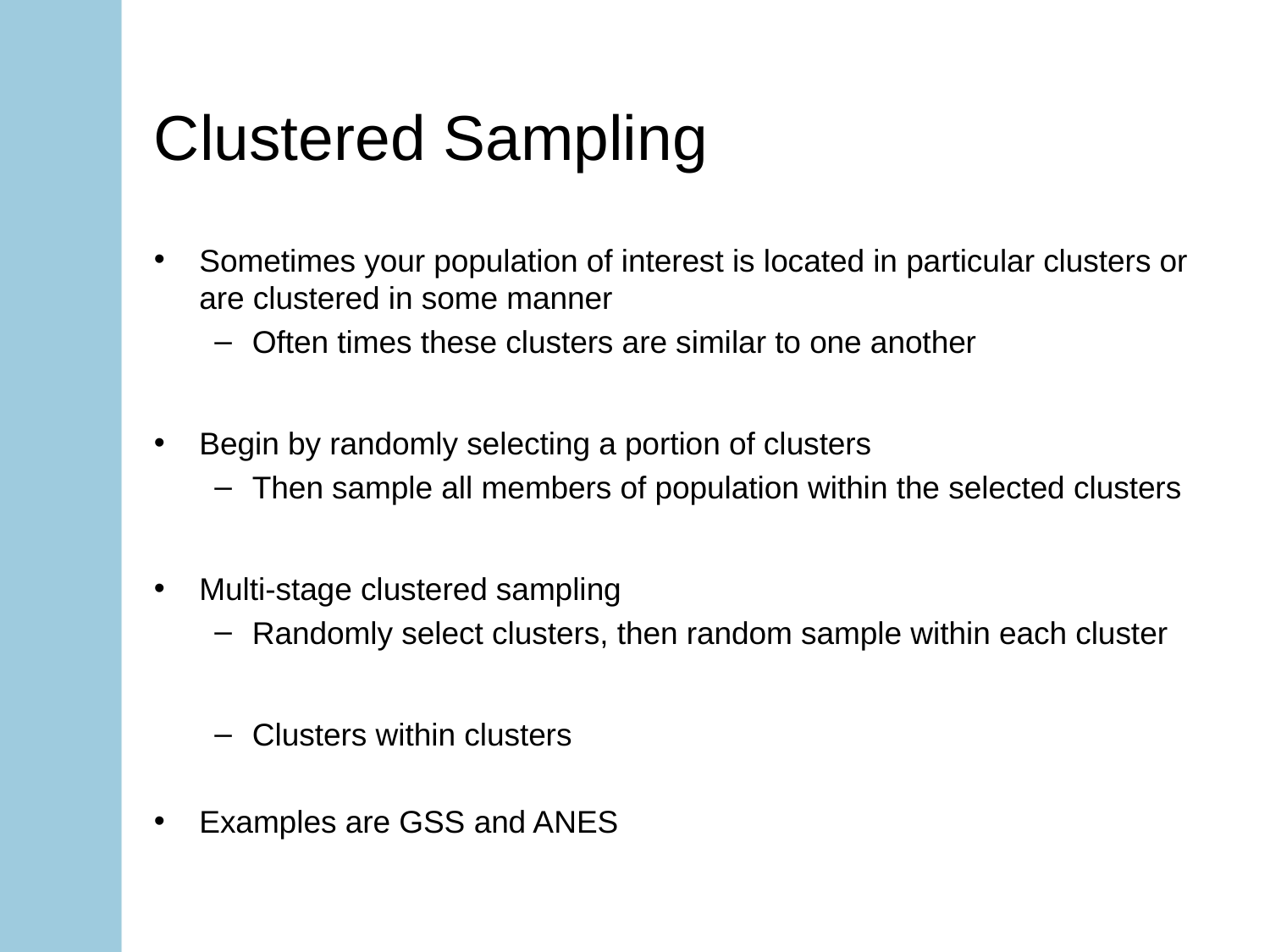

# Clustered Sampling
Sometimes your population of interest is located in particular clusters or are clustered in some manner
Often times these clusters are similar to one another

Begin by randomly selecting a portion of clusters
Then sample all members of population within the selected clusters

Multi-stage clustered sampling
Randomly select clusters, then random sample within each cluster

Clusters within clusters

Examples are GSS and ANES